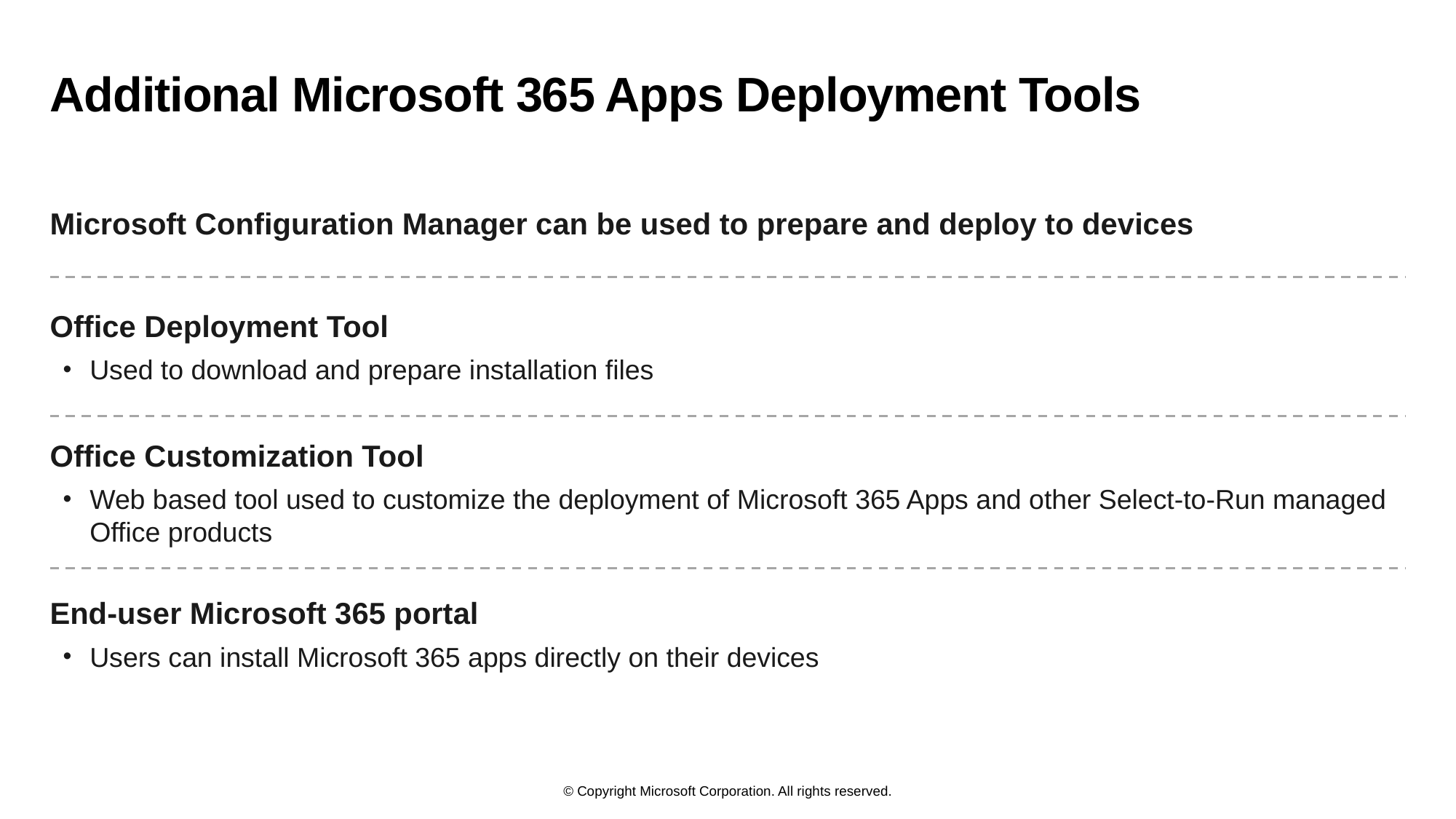

# Additional Microsoft 365 Apps Deployment Tools
Microsoft Configuration Manager can be used to prepare and deploy to devices
Office Deployment Tool
Used to download and prepare installation files
Office Customization Tool
Web based tool used to customize the deployment of Microsoft 365 Apps and other Select-to-Run managed Office products
End-user Microsoft 365 portal
Users can install Microsoft 365 apps directly on their devices